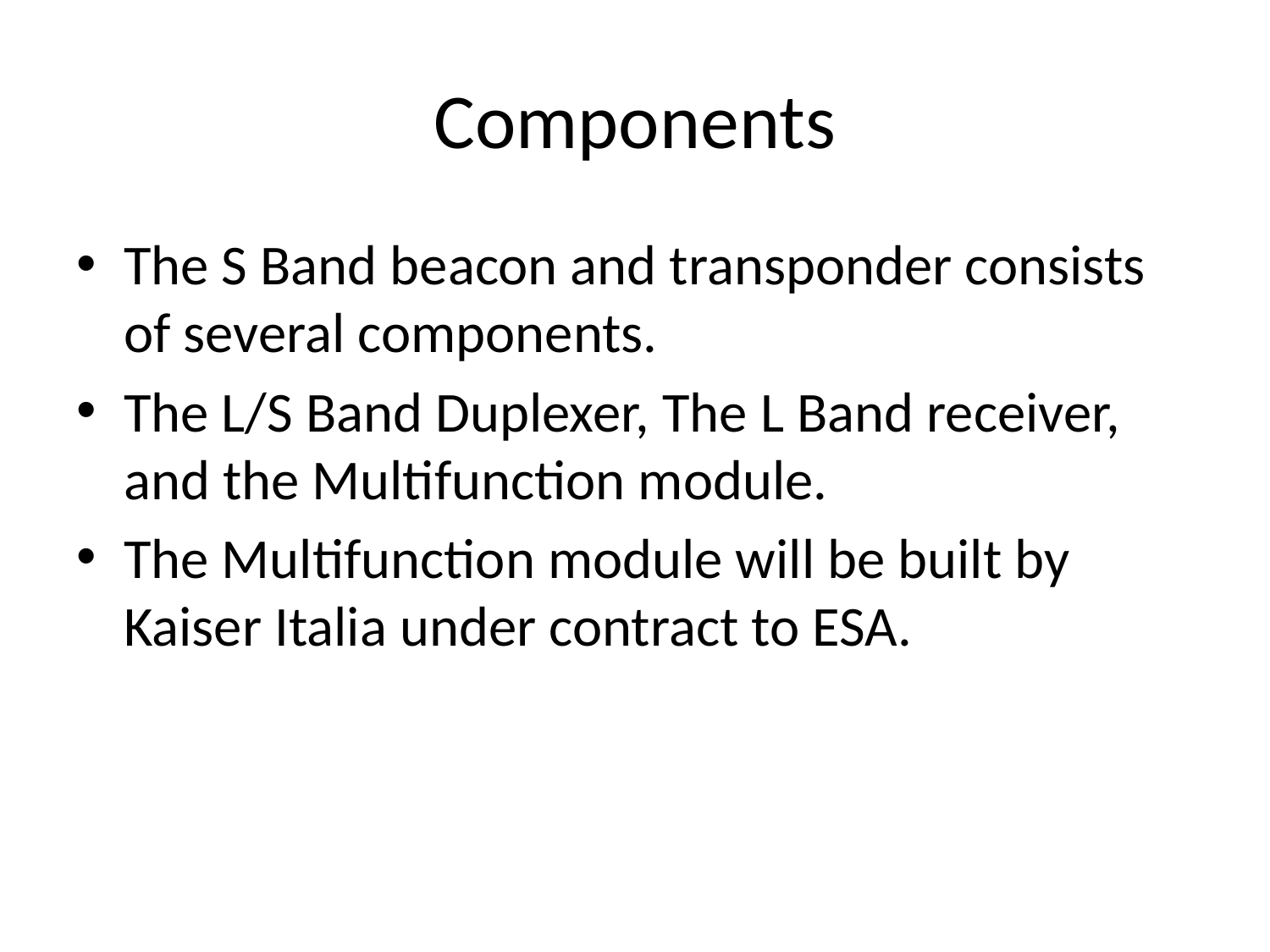

# Components
The S Band beacon and transponder consists of several components.
The L/S Band Duplexer, The L Band receiver, and the Multifunction module.
The Multifunction module will be built by Kaiser Italia under contract to ESA.